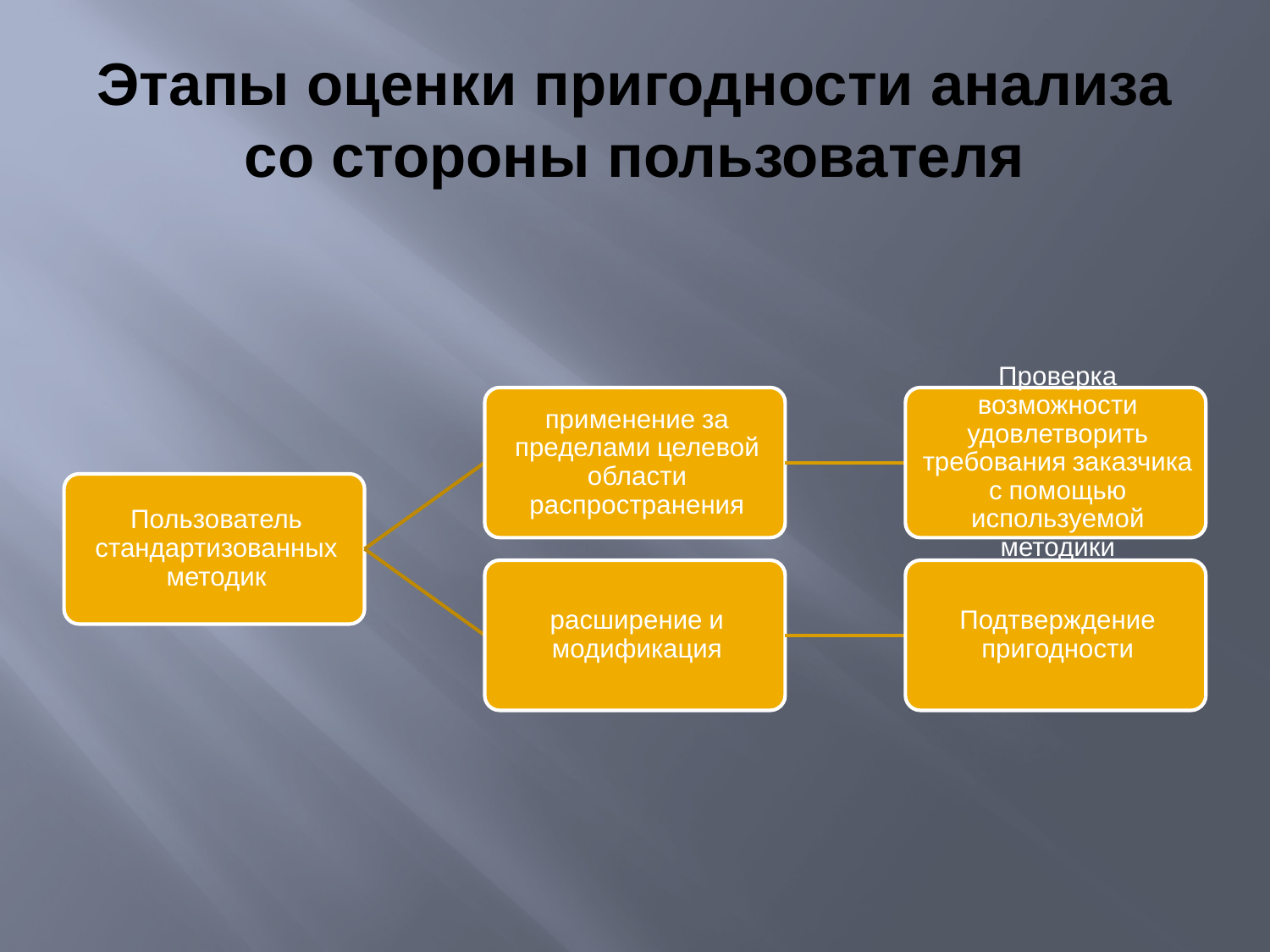

# Этапы оценки пригодности анализа со стороны пользователя
Пользователь стандартизованных методик

применение за пределами целевой области распространения

Проверка возможности удовлетворить требования заказчика с помощью используемой методики

расширение и модификация

Подтверждение пригодности